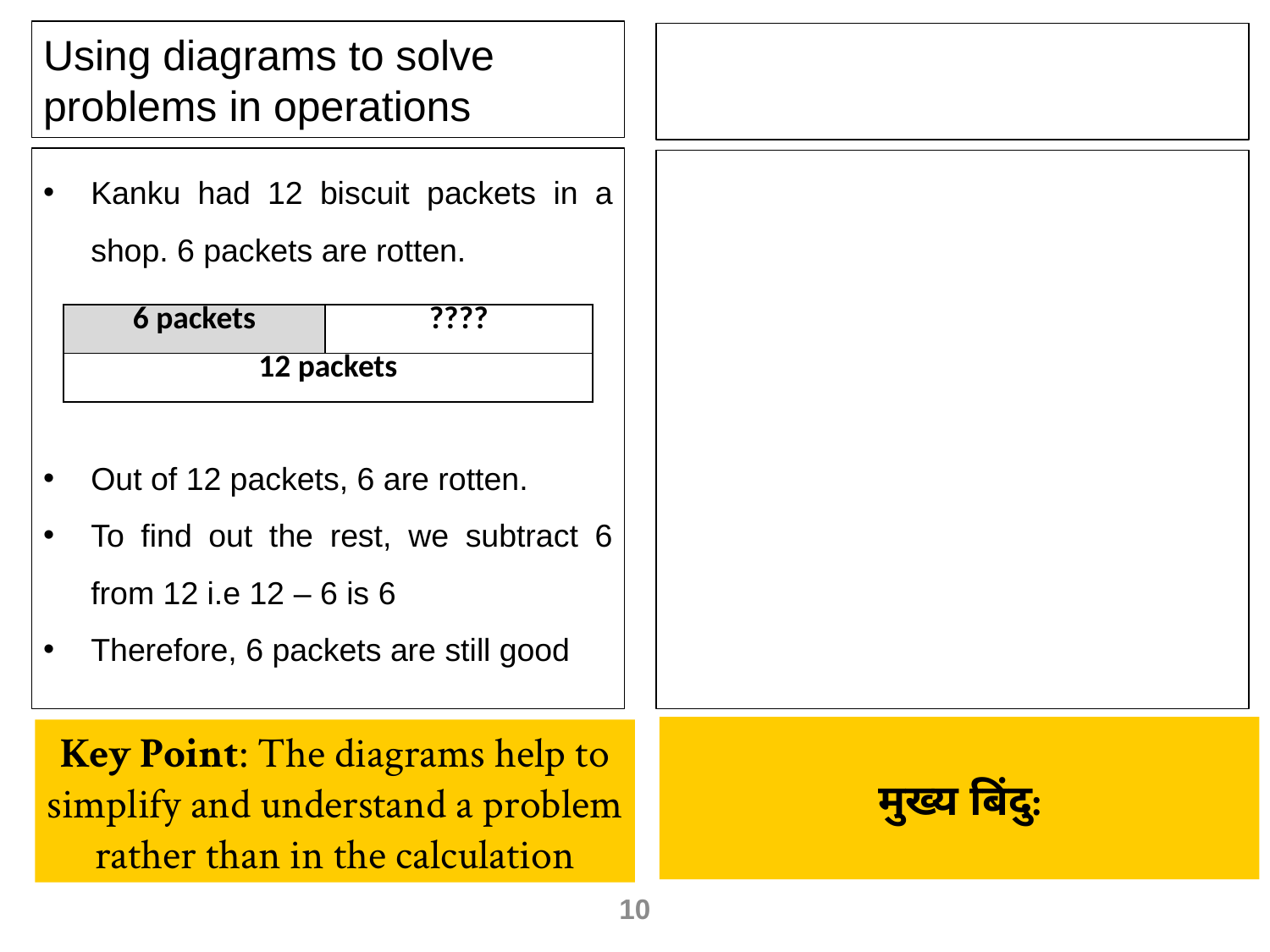

Using diagrams to solve problems in operations

Kanku had 12 biscuit packets in a shop. 6 packets are rotten.

Out of 12 packets, 6 are rotten.
To find out the rest, we subtract 6 from 12 i.e 12 – 6 is 6
Therefore, 6 packets are still good

| 6 packets | ???? |
| --- | --- |
| 12 packets |  |
मुख्य बिंदु:
Key Point: The diagrams help to simplify and understand a problem rather than in the calculation
10